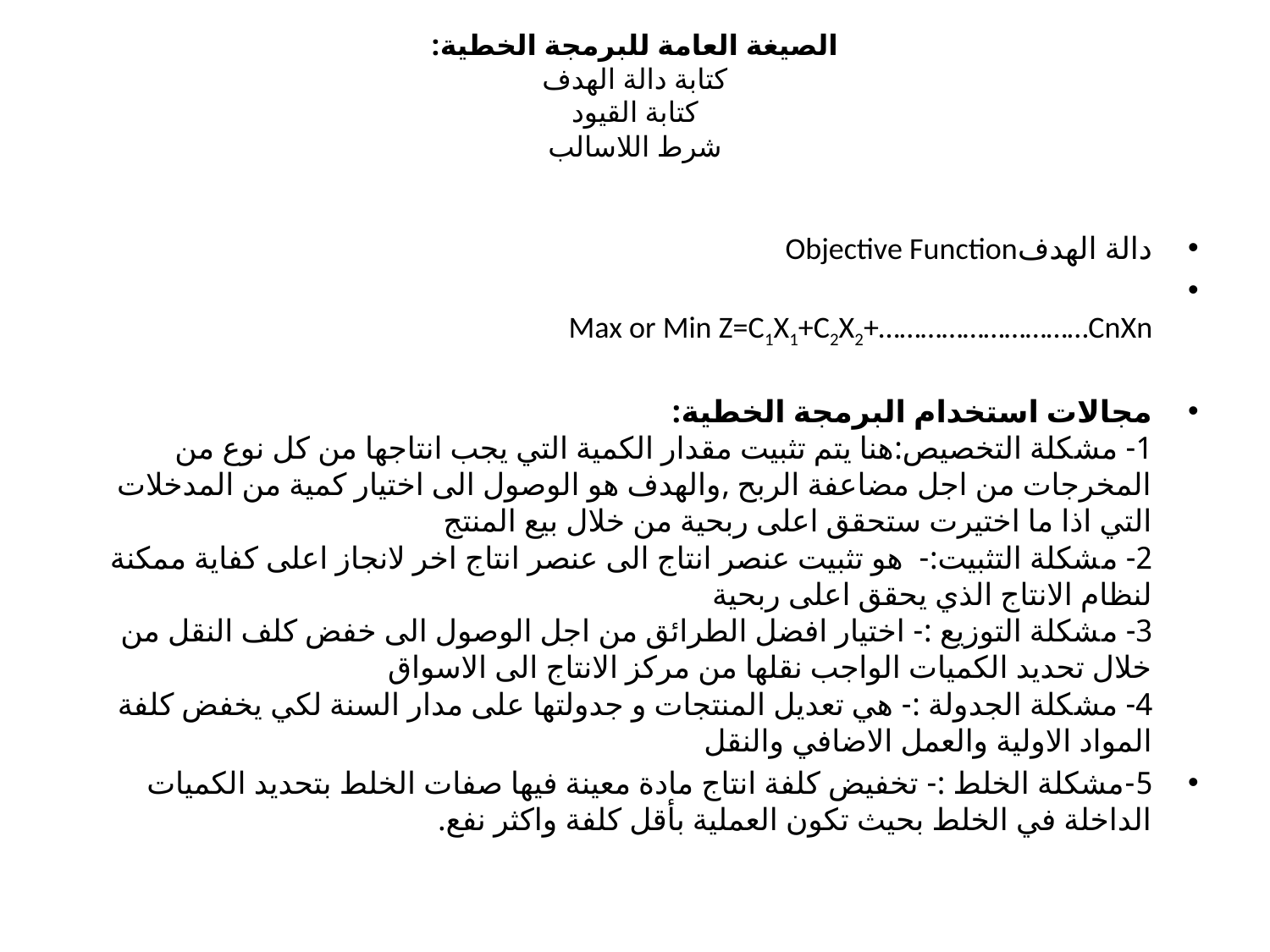

# الصيغة العامة للبرمجة الخطية: كتابة دالة الهدف كتابة القيود شرط اللاسالب
دالة الهدفObjective Function
Max or Min Z=C1X1+C2X2+…………………………CnXn
مجالات استخدام البرمجة الخطية:
1- مشكلة التخصيص:هنا يتم تثبيت مقدار الكمية التي يجب انتاجها من كل نوع من المخرجات من اجل مضاعفة الربح ,والهدف هو الوصول الى اختيار كمية من المدخلات التي اذا ما اختيرت ستحقق اعلى ربحية من خلال بيع المنتج
2- مشكلة التثبيت:-  هو تثبيت عنصر انتاج الى عنصر انتاج اخر لانجاز اعلى كفاية ممكنة لنظام الانتاج الذي يحقق اعلى ربحية
3- مشكلة التوزيع :- اختيار افضل الطرائق من اجل الوصول الى خفض كلف النقل من خلال تحديد الكميات الواجب نقلها من مركز الانتاج الى الاسواق
4- مشكلة الجدولة :- هي تعديل المنتجات و جدولتها على مدار السنة لكي يخفض كلفة المواد الاولية والعمل الاضافي والنقل
5-مشكلة الخلط :- تخفيض كلفة انتاج مادة معينة فيها صفات الخلط بتحديد الكميات الداخلة في الخلط بحيث تكون العملية بأقل كلفة واكثر نفع.